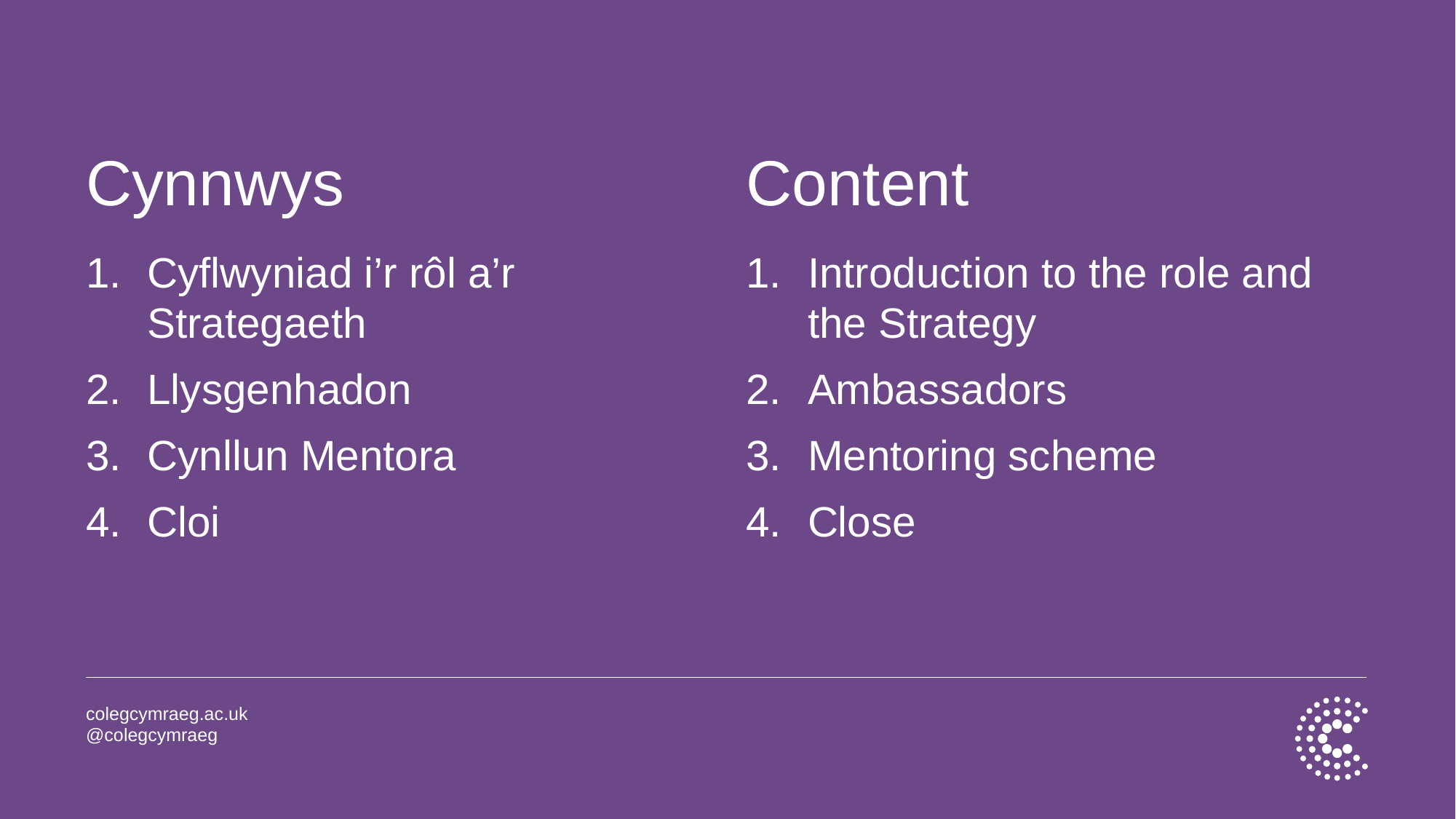

# Cynnwys
Content
Cyflwyniad i’r rôl a’r Strategaeth
Llysgenhadon
Cynllun Mentora
Cloi
Introduction to the role and the Strategy
Ambassadors
Mentoring scheme
Close